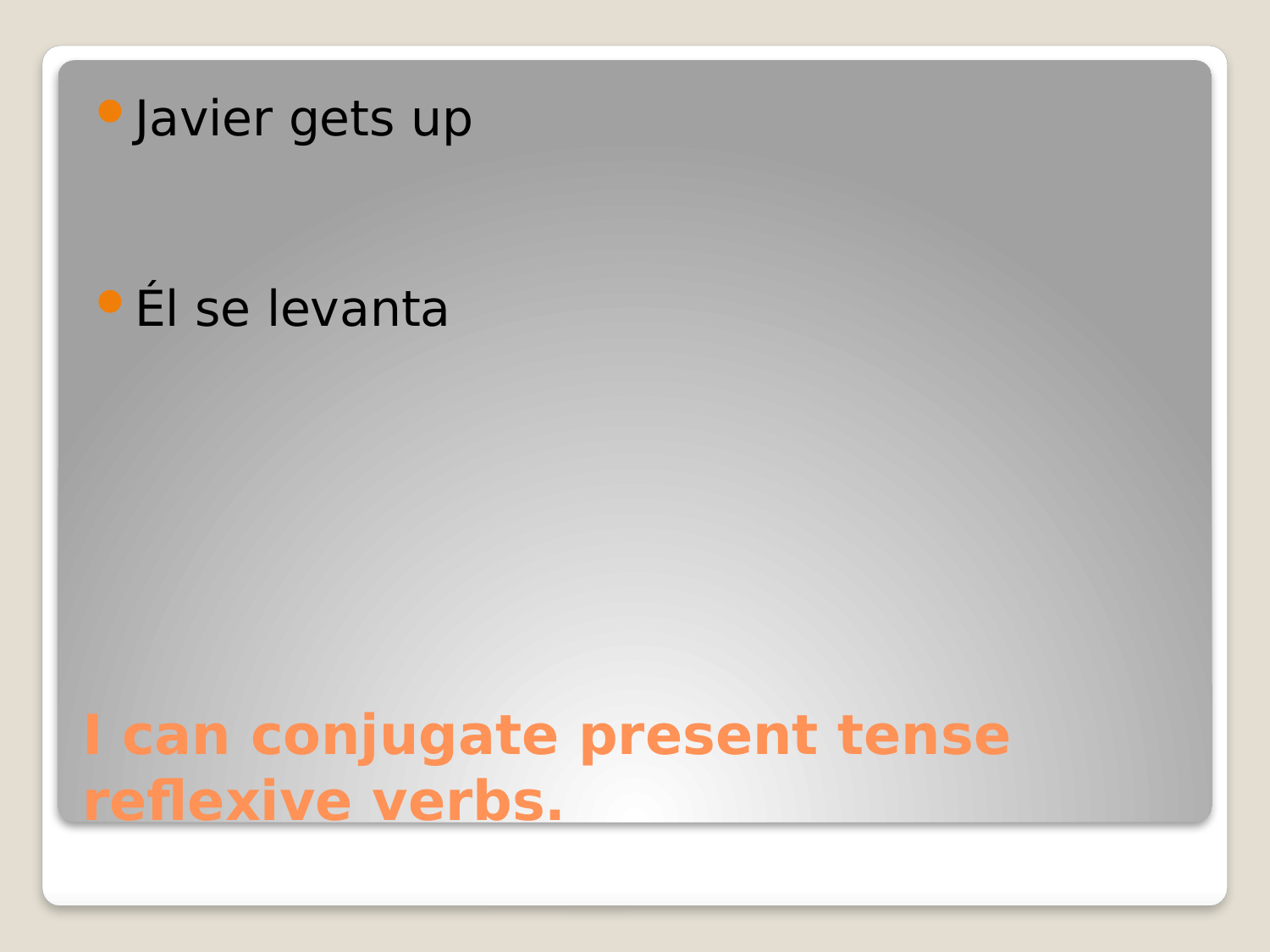

Javier gets up

Él se levanta
# I can conjugate present tense reflexive verbs.